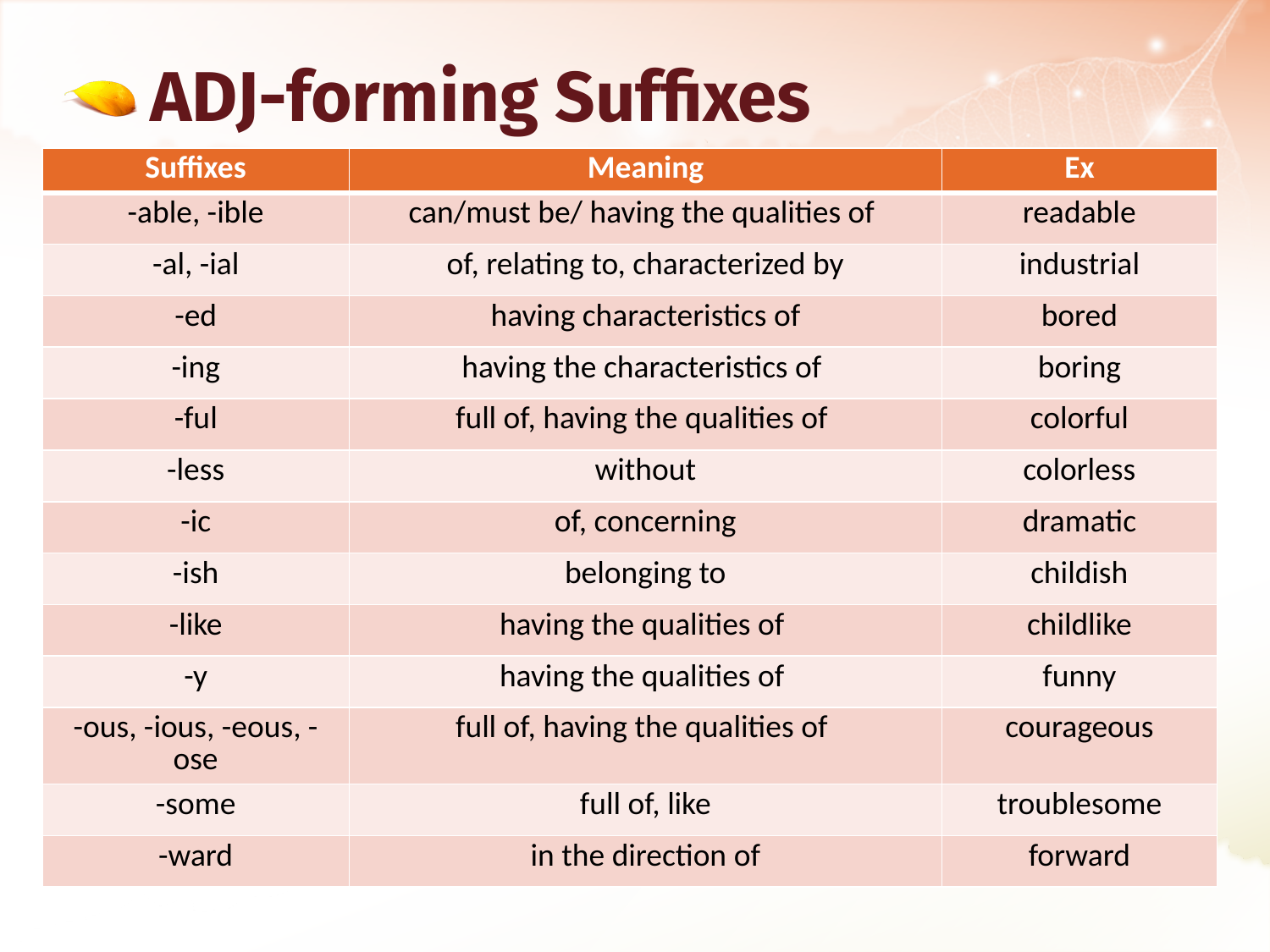

# ADJ-forming Suffixes
| Suffixes | Meaning | Ex |
| --- | --- | --- |
| -able, -ible | can/must be/ having the qualities of | readable |
| -al, -ial | of, relating to, characterized by | industrial |
| -ed | having characteristics of | bored |
| -ing | having the characteristics of | boring |
| -ful | full of, having the qualities of | colorful |
| -less | without | colorless |
| -ic | of, concerning | dramatic |
| -ish | belonging to | childish |
| -like | having the qualities of | childlike |
| -y | having the qualities of | funny |
| -ous, -ious, -eous, -ose | full of, having the qualities of | courageous |
| -some | full of, like | troublesome |
| -ward | in the direction of | forward |